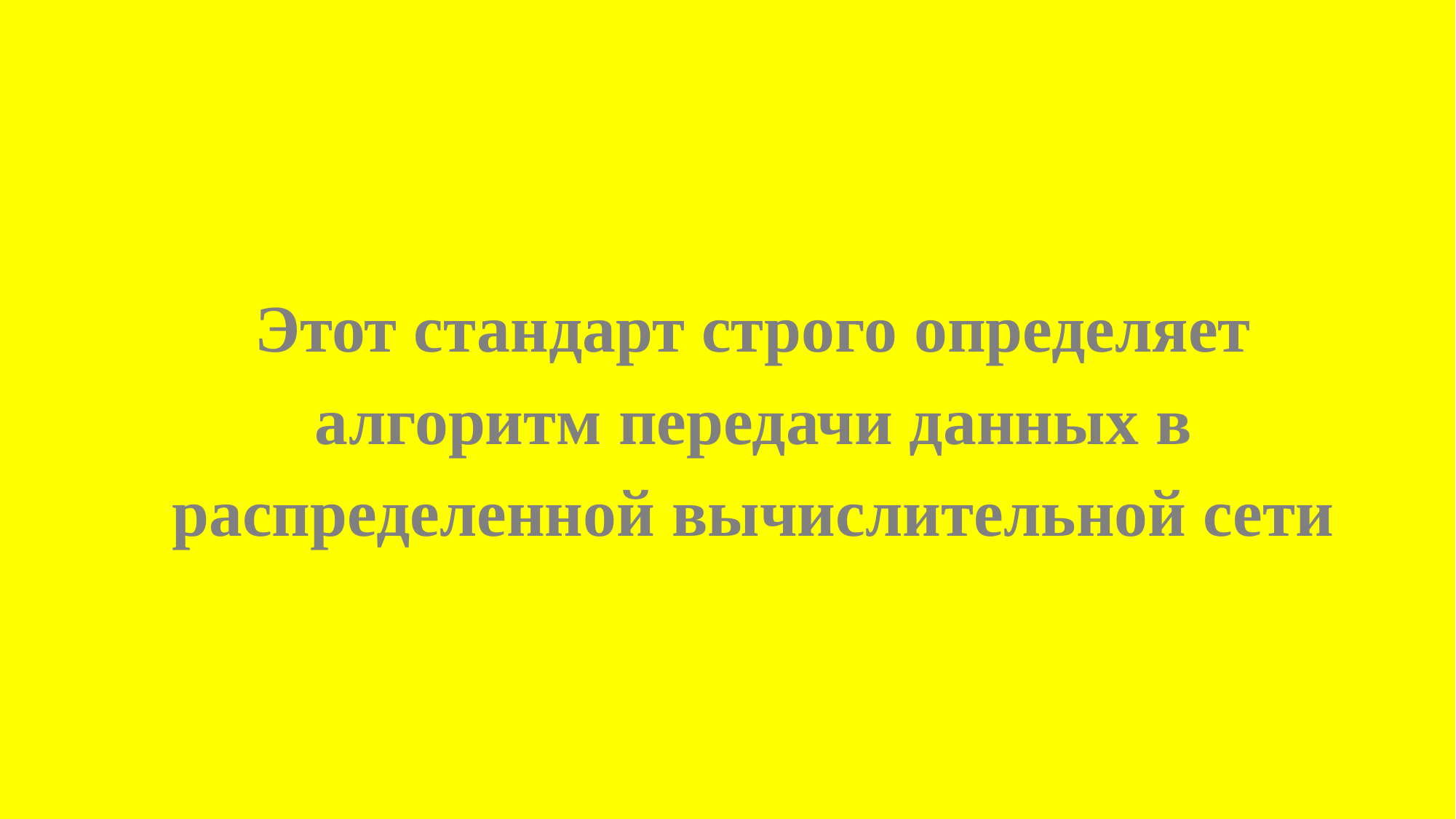

# Этот стандарт строго определяет алгоритм передачи данных в распределенной вычислительной сети